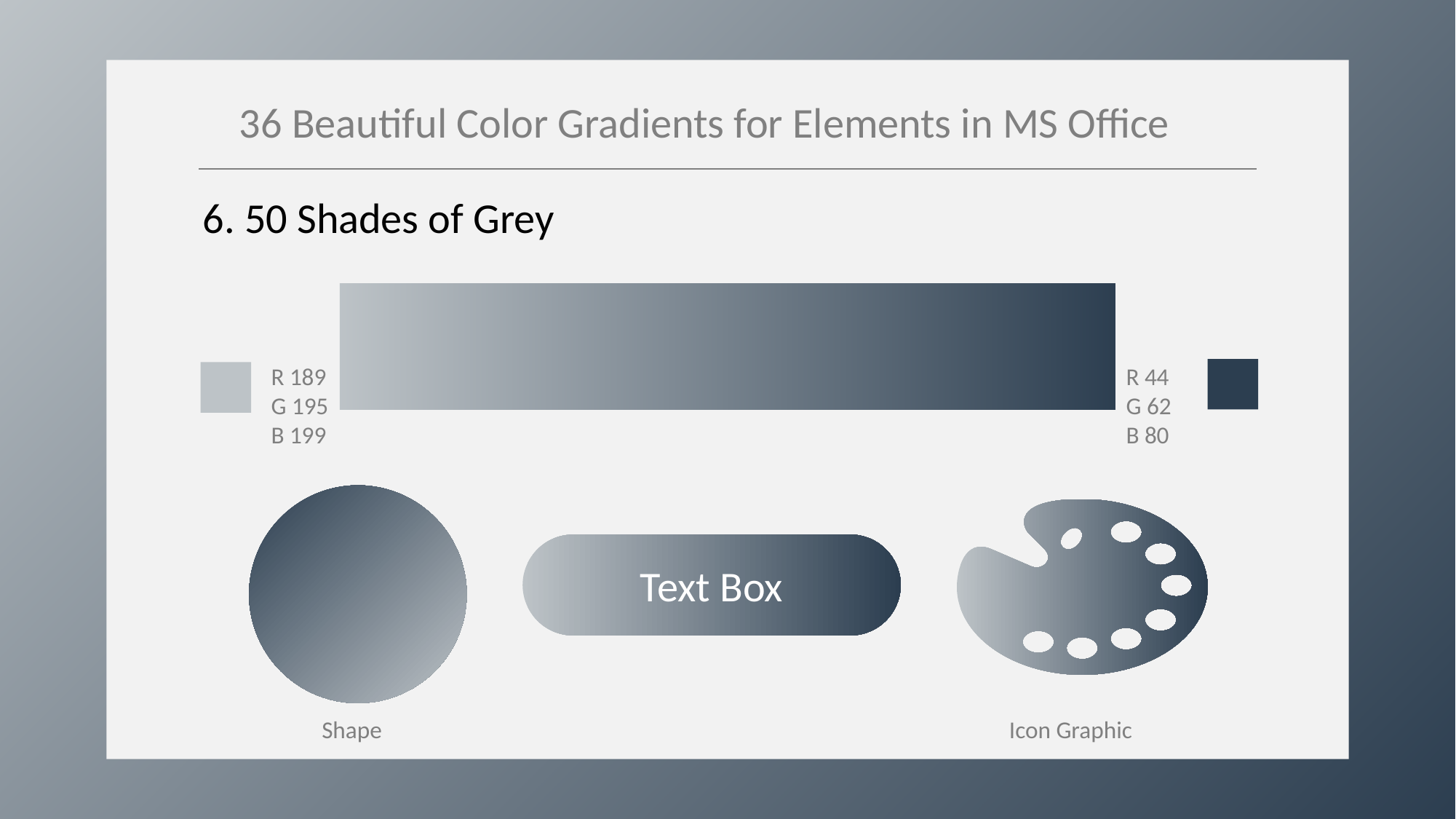

36 Beautiful Color Gradients for Elements in MS Office
6. 50 Shades of Grey

R 189
G 195
B 199
R 44
G 62
B 80

Text Box
Shape
Icon Graphic
Credit Post
https://digitalsynopsis.com